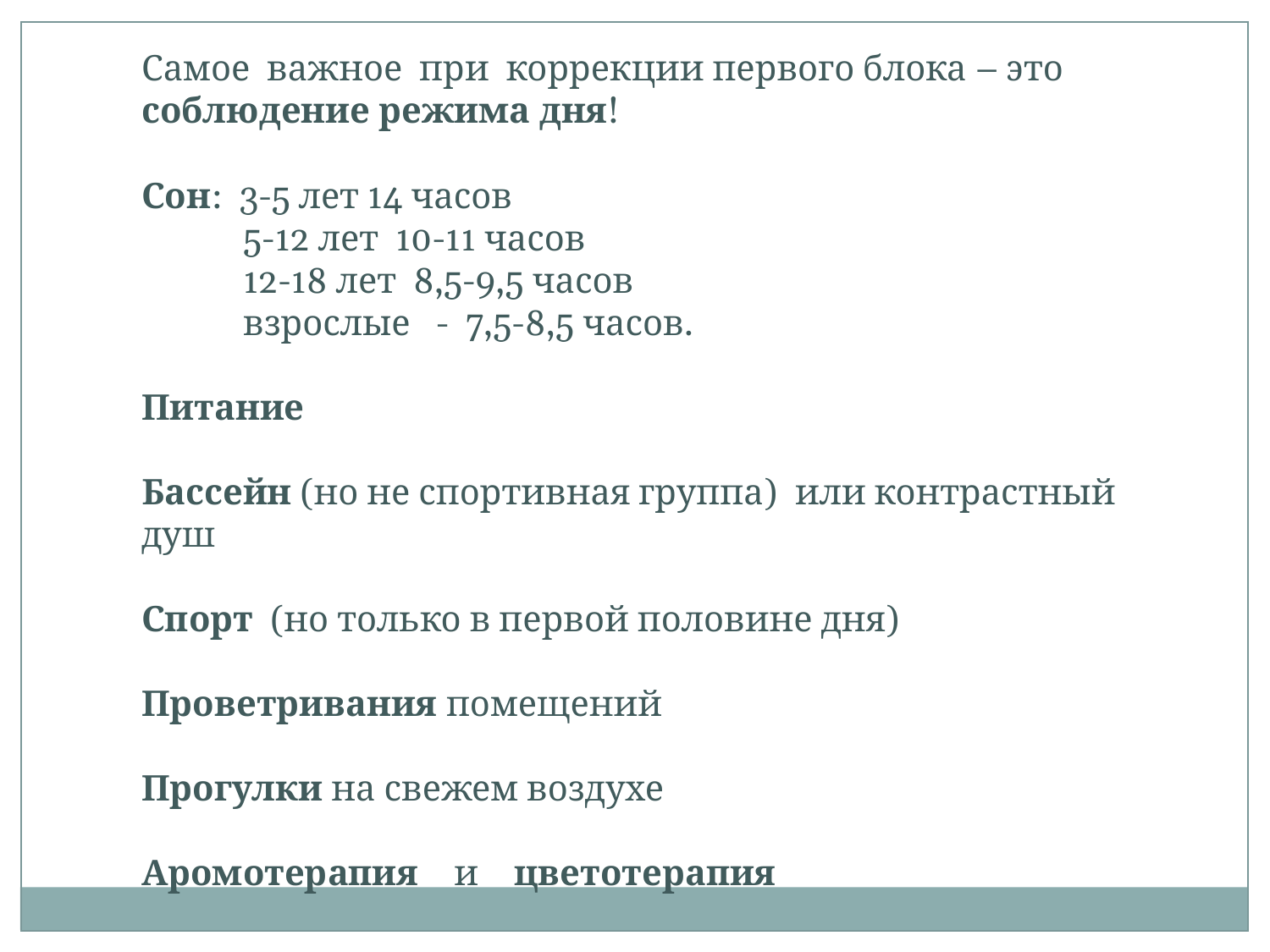

Самое  важное  при  коррекции первого блока – это соблюдение режима дня!

Сон:  3-5 лет 14 часов
            5-12 лет  10-11 часов
            12-18 лет  8,5-9,5 часов
            взрослые   -  7,5-8,5 часов.

Питание

Бассейн (но не спортивная группа)  или контрастный душ

Спорт  (но только в первой половине дня)

Проветривания помещений

Прогулки на свежем воздухе

Аромотерапия    и    цветотерапия